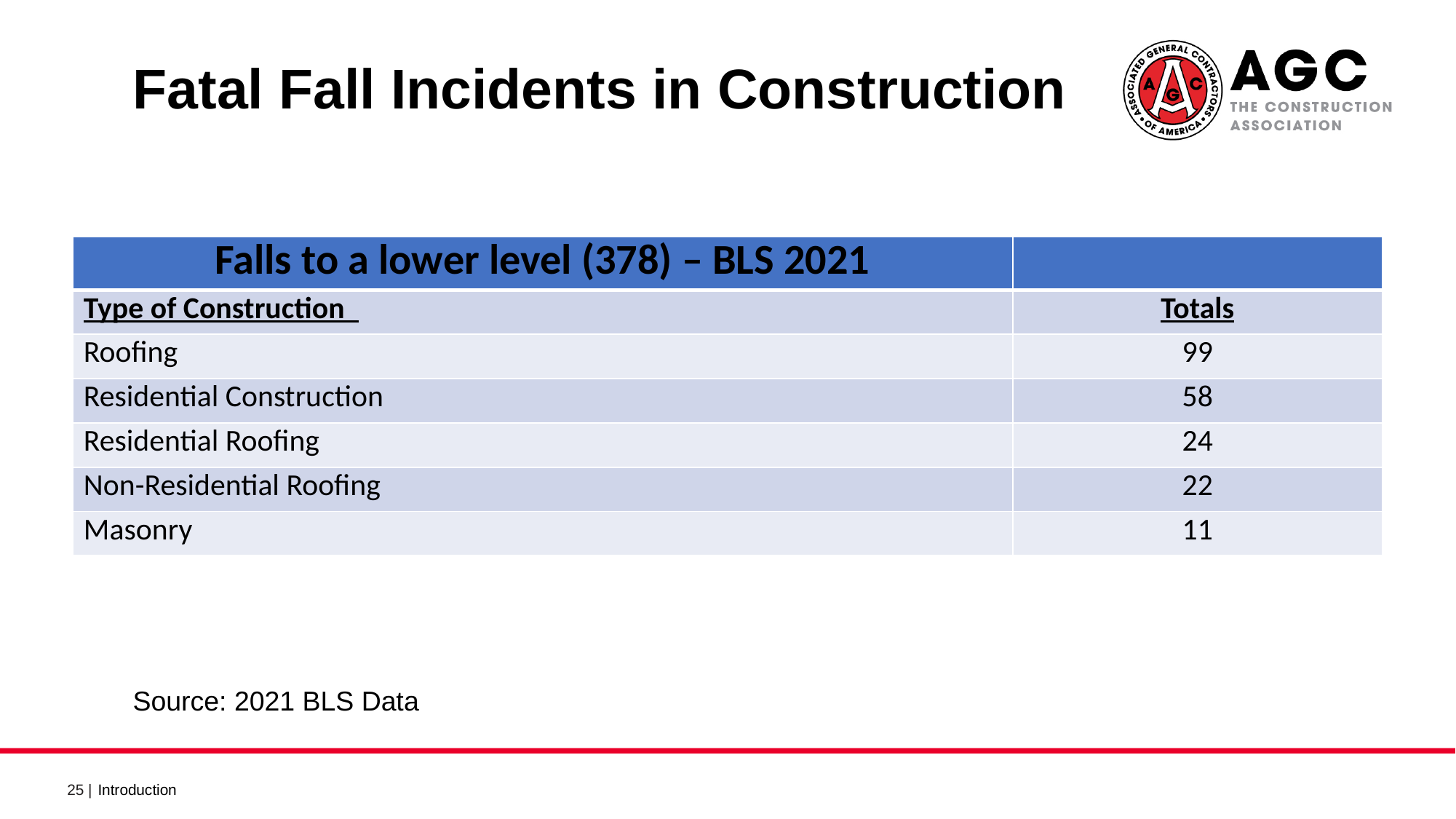

Fatal Fall Incidents in Construction
| Falls to a lower level (378) – BLS 2021 |  |
| --- | --- |
| Type of Construction | Totals |
| Roofing | 99 |
| Residential Construction | 58 |
| Residential Roofing | 24 |
| Non-Residential Roofing | 22 |
| Masonry | 11 |
Source: 2021 BLS Data
Introduction